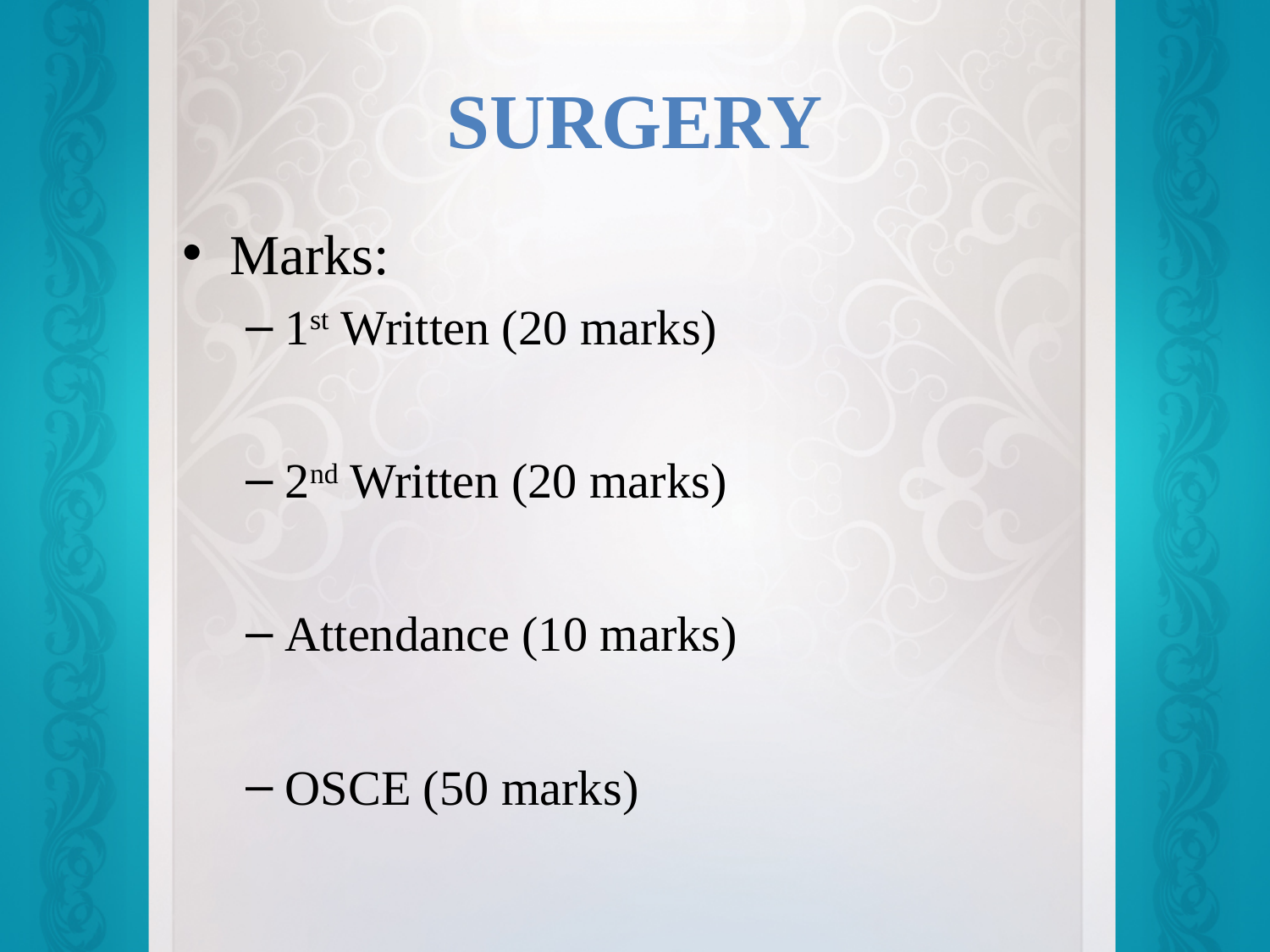

# Surgery
Marks:
1st Written (20 marks)

2nd Written (20 marks)

Attendance (10 marks)

OSCE (50 marks)